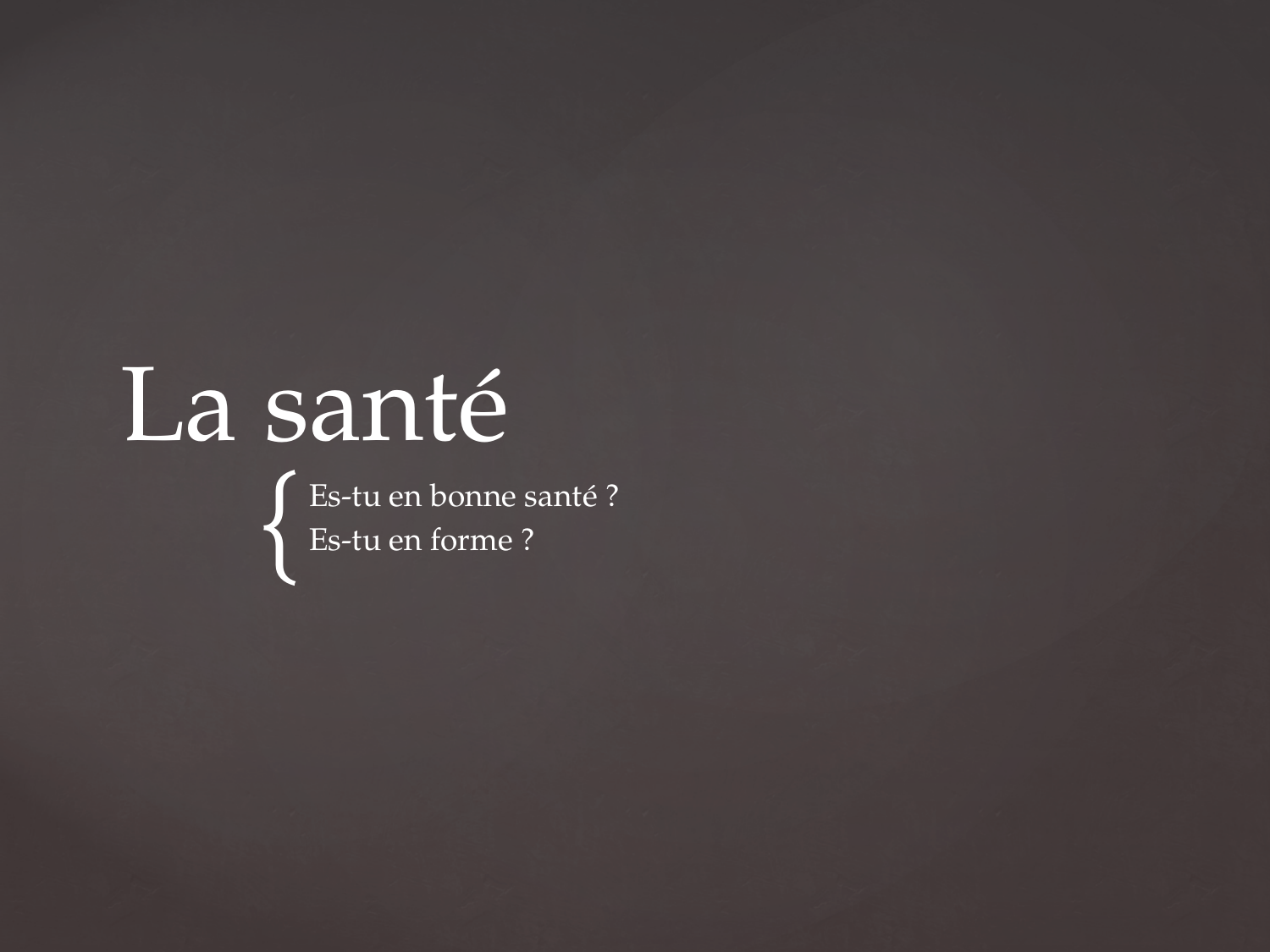

# La santé
Es-tu en bonne santé ?
Es-tu en forme ?